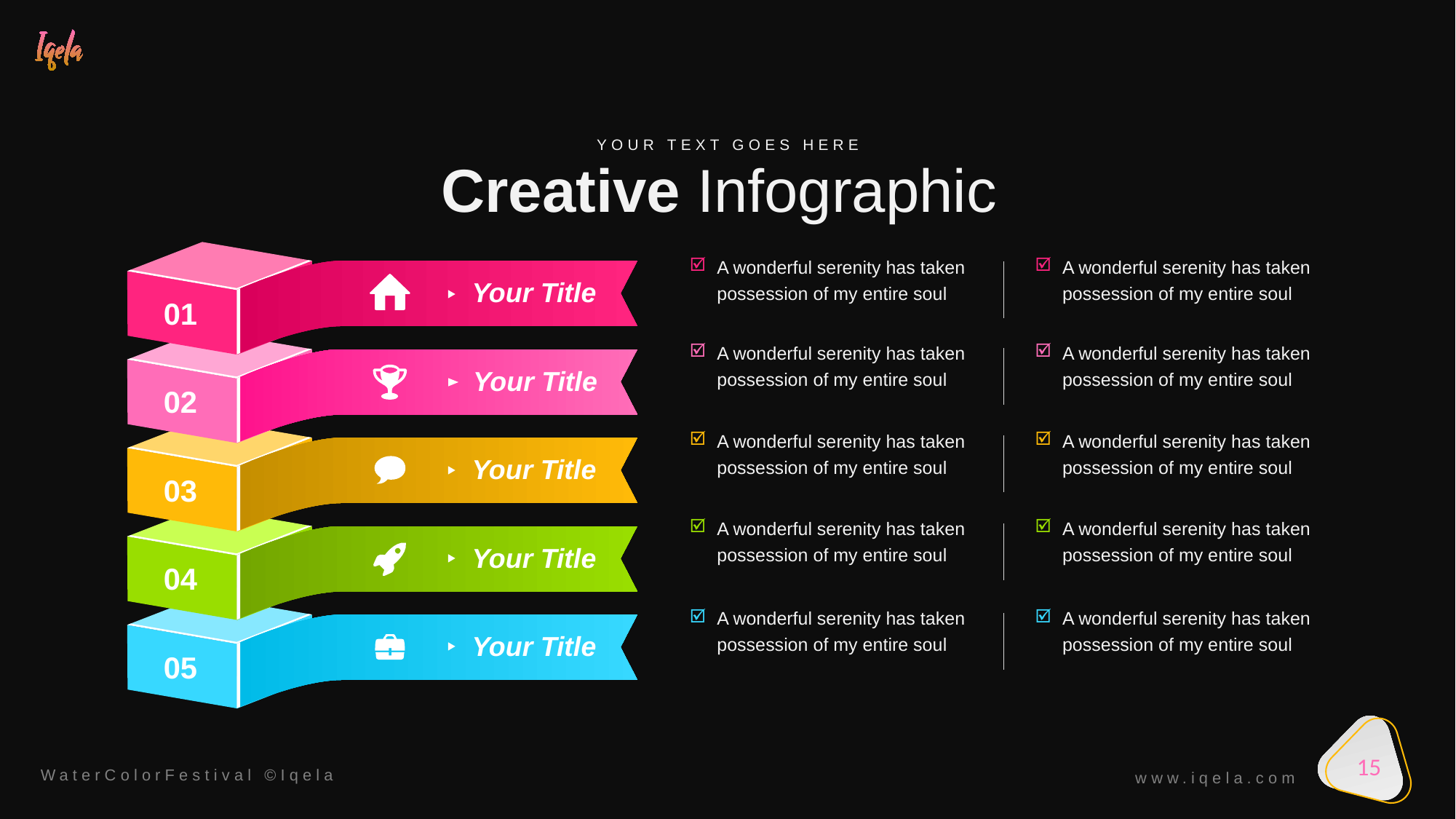

YOUR TEXT GOES HERE
Creative Infographic

01
A wonderful serenity has taken possession of my entire soul
A wonderful serenity has taken possession of my entire soul

Your Title

02
A wonderful serenity has taken possession of my entire soul
A wonderful serenity has taken possession of my entire soul

Your Title

03
A wonderful serenity has taken possession of my entire soul
A wonderful serenity has taken possession of my entire soul

Your Title

04
A wonderful serenity has taken possession of my entire soul
A wonderful serenity has taken possession of my entire soul

Your Title

05
A wonderful serenity has taken possession of my entire soul
A wonderful serenity has taken possession of my entire soul
Your Title